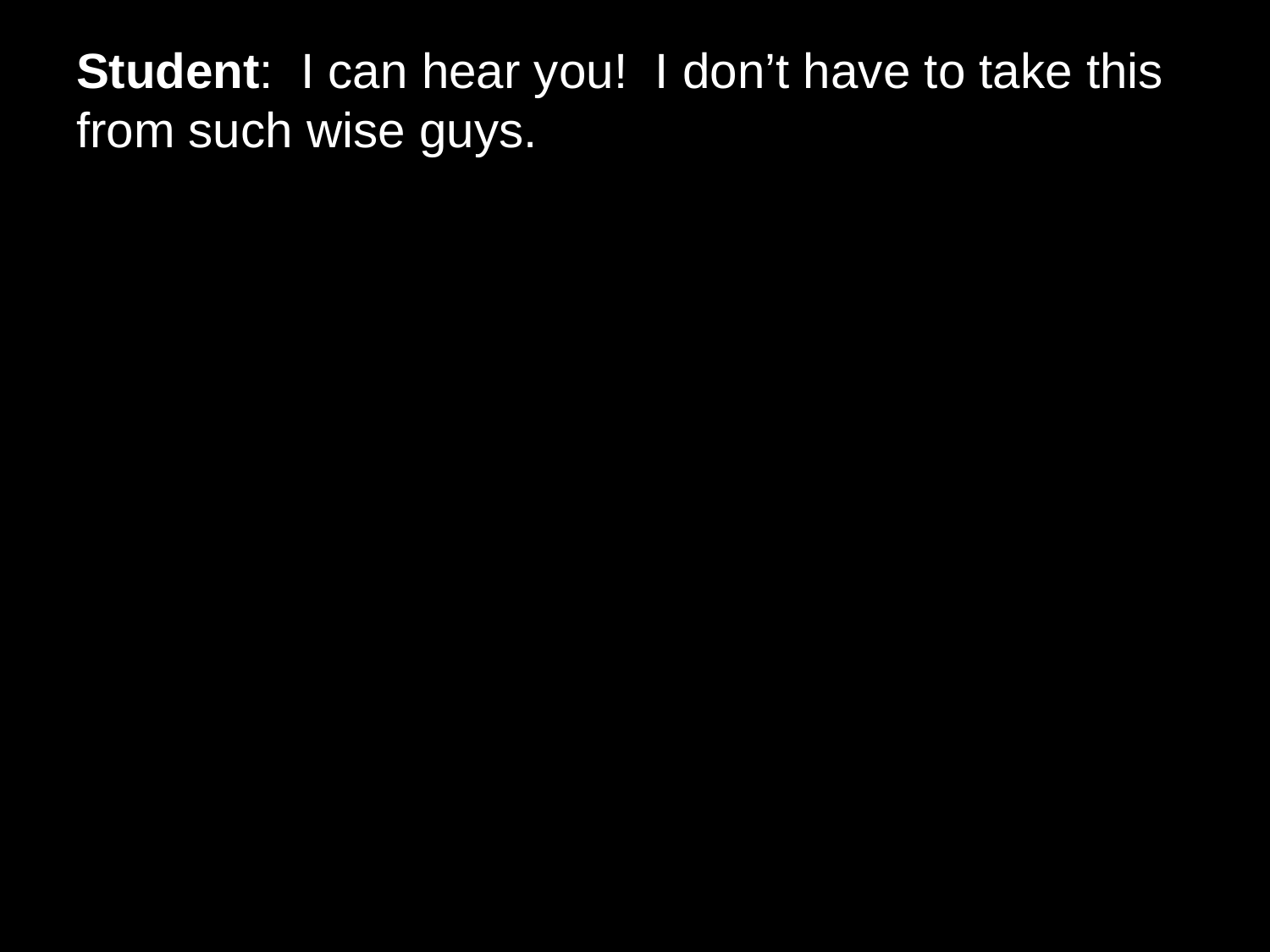

# Student:  I can hear you!  I don’t have to take this from such wise guys.